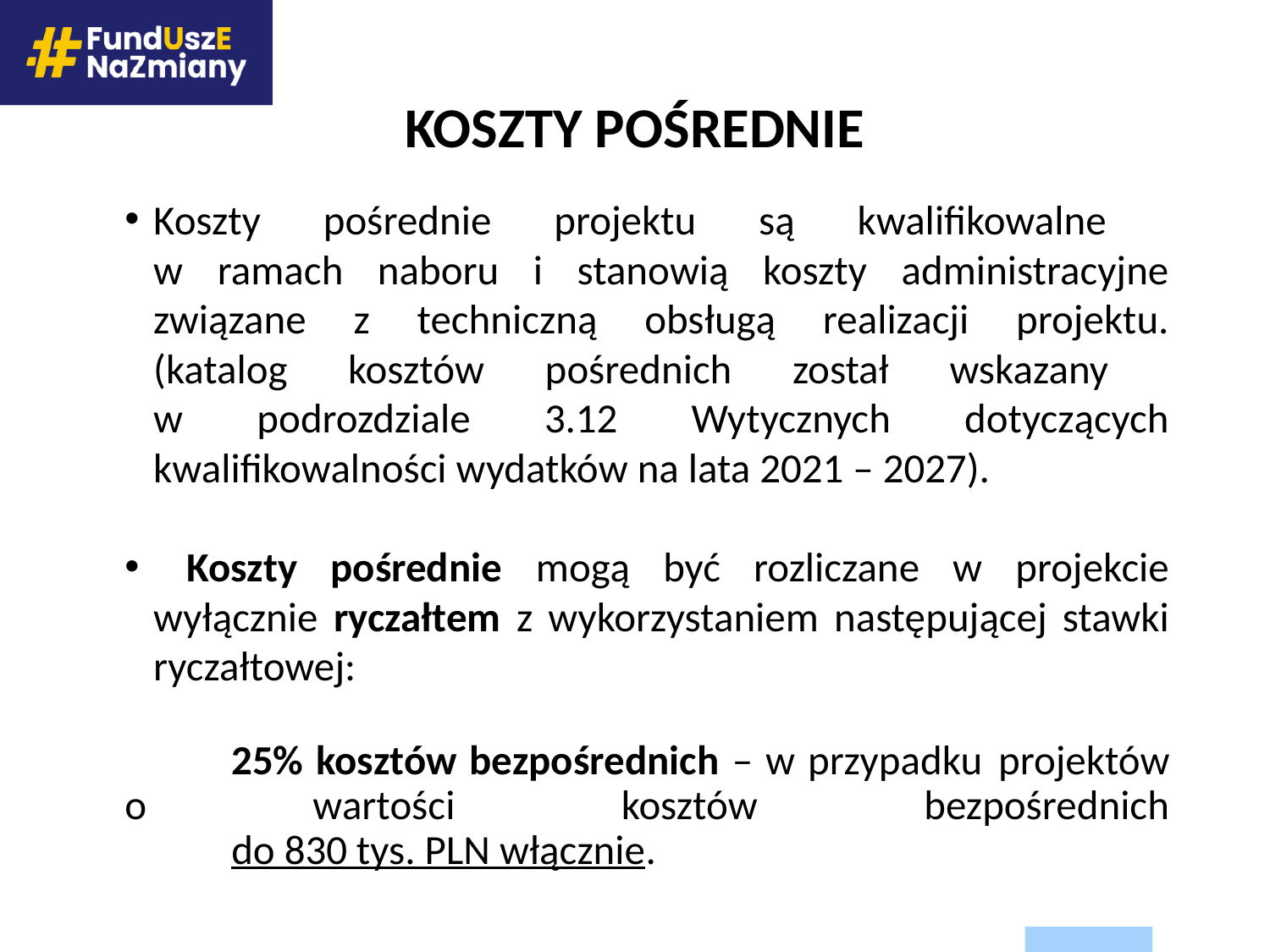

# KOSZTY POŚREDNIE
Koszty pośrednie projektu są kwalifikowalne
w ramach naboru i stanowią koszty administracyjne związane z techniczną obsługą realizacji projektu.
(katalog kosztów pośrednich został wskazany
w podrozdziale 3.12 Wytycznych dotyczących kwalifikowalności wydatków na lata 2021 – 2027).

 Koszty pośrednie mogą być rozliczane w projekcie wyłącznie ryczałtem z wykorzystaniem następującej stawki ryczałtowej:

	25% kosztów bezpośrednich – w przypadku 	projektów o wartości kosztów bezpośrednich
	do 830 tys. PLN włącznie.